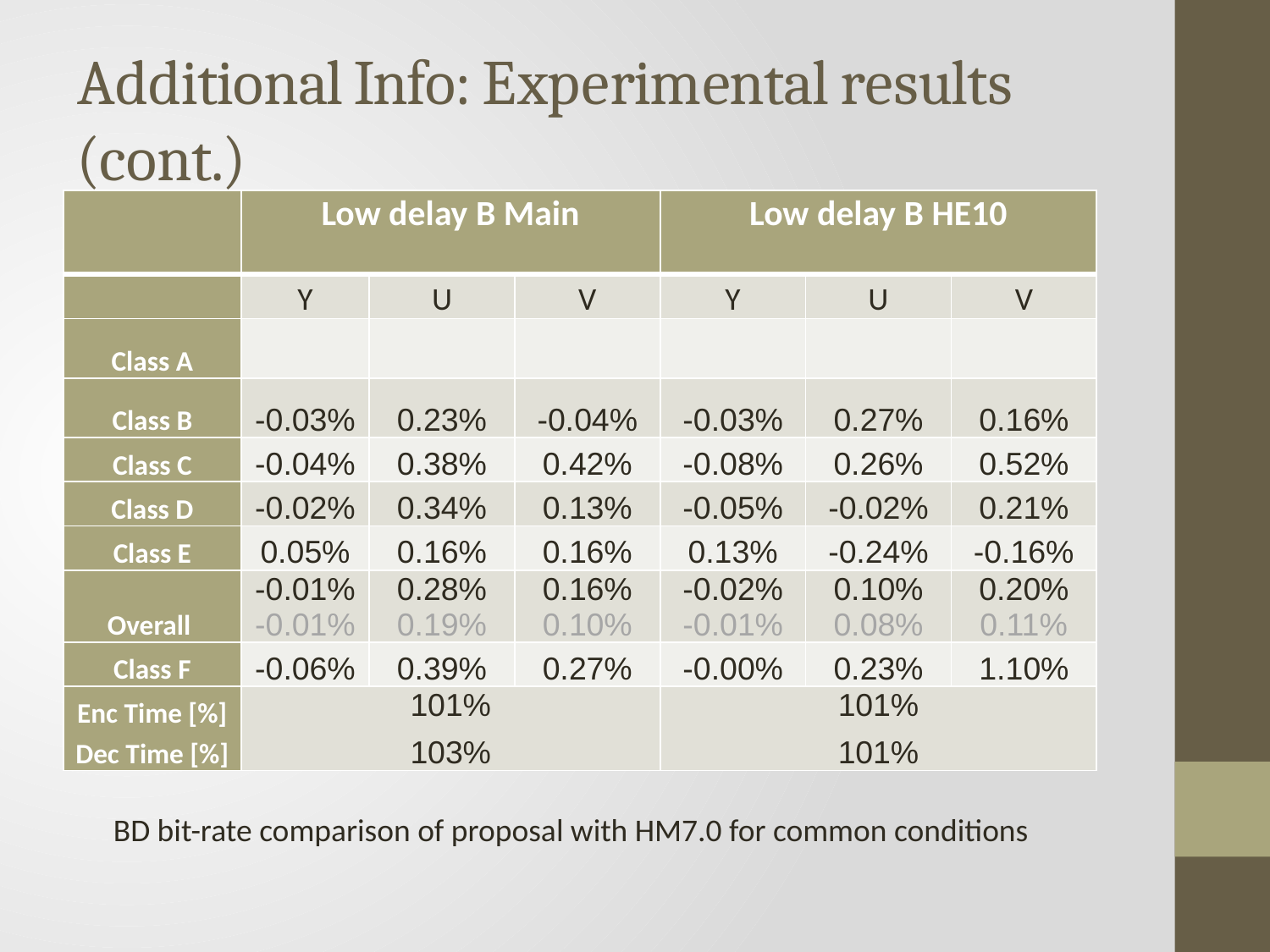

# Additional Info: Experimental results (cont.)
|  | Low delay B Main |  |  | Low delay B HE10 |  |  |
| --- | --- | --- | --- | --- | --- | --- |
|  | Y | U | V | Y | U | V |
| Class A |  |  |  |  |  |  |
| Class B | -0.03% | 0.23% | -0.04% | -0.03% | 0.27% | 0.16% |
| Class C | -0.04% | 0.38% | 0.42% | -0.08% | 0.26% | 0.52% |
| Class D | -0.02% | 0.34% | 0.13% | -0.05% | -0.02% | 0.21% |
| Class E | 0.05% | 0.16% | 0.16% | 0.13% | -0.24% | -0.16% |
| Overall | -0.01% -0.01% | 0.28% 0.19% | 0.16% 0.10% | -0.02% -0.01% | 0.10% 0.08% | 0.20% 0.11% |
| Class F | -0.06% | 0.39% | 0.27% | -0.00% | 0.23% | 1.10% |
| Enc Time [%] Dec Time [%] | 101% 103% |  |  | 101% 101% |  |  |
BD bit-rate comparison of proposal with HM7.0 for common conditions